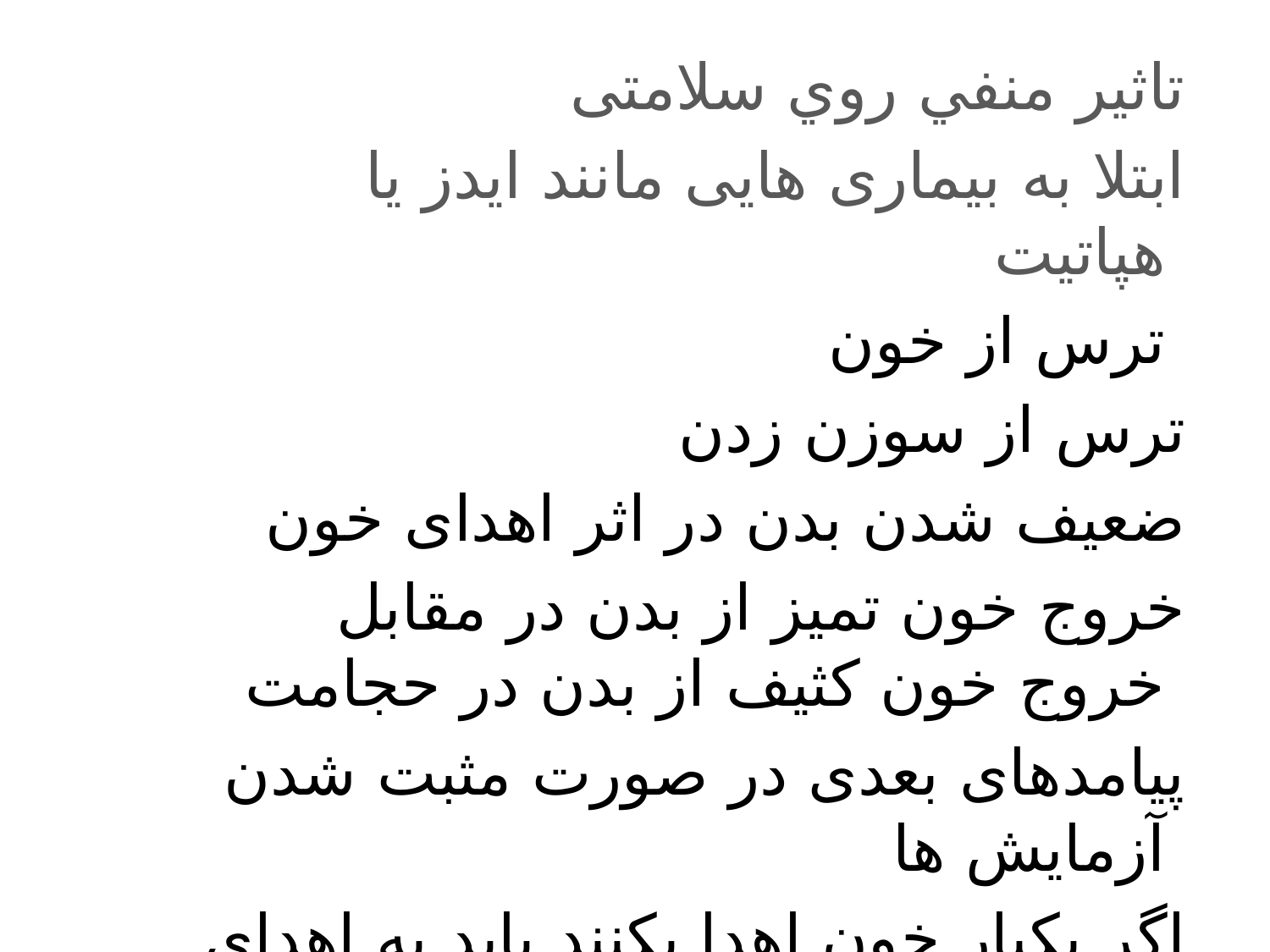

تاثير منفي روي سلامتی
   ابتلا به بيماری هايی مانند ايدز يا هپاتيت
   ترس از خون
			   ترس از سوزن زدن
   ضعيف شدن بدن در اثر اهدای خون
  خروج خون تميز از بدن در مقابل خروج خون کثيف از بدن در حجامت
   پيامدهای بعدی در صورت مثبت شدن آزمايش ها
  اگر يكبار خون اهدا بكنند بايد به اهداي خون ادامه
بدهند